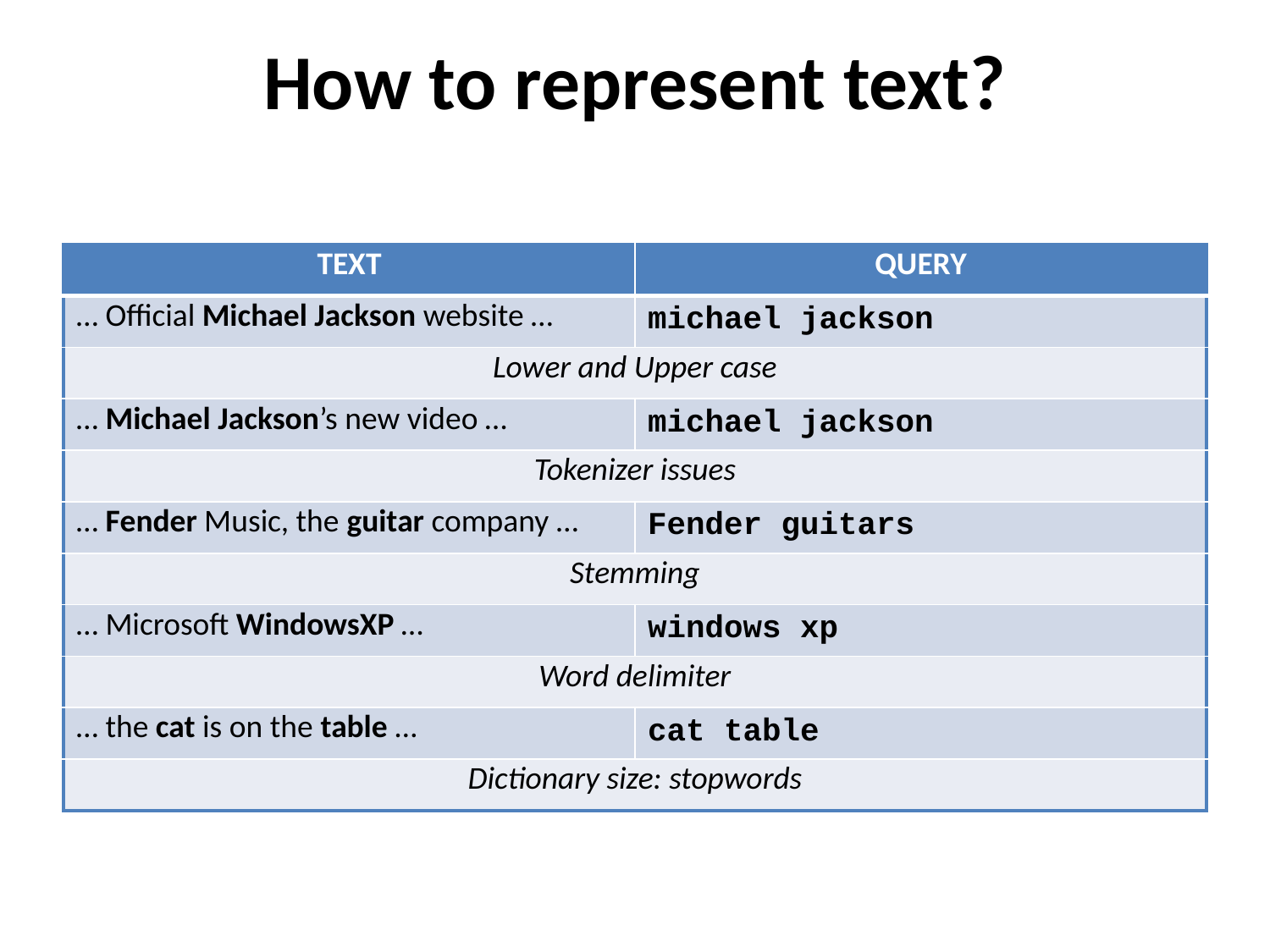

# How to represent text?
| TEXT | QUERY |
| --- | --- |
| … Official Michael Jackson website … | michael jackson |
| Lower and Upper case |  |
| … Michael Jackson’s new video … | michael jackson |
| Tokenizer issues |  |
| … Fender Music, the guitar company … | Fender guitars |
| Stemming |  |
| … Microsoft WindowsXP … | windows xp |
| Word delimiter |  |
| … the cat is on the table … | cat table |
| Dictionary size: stopwords |  |